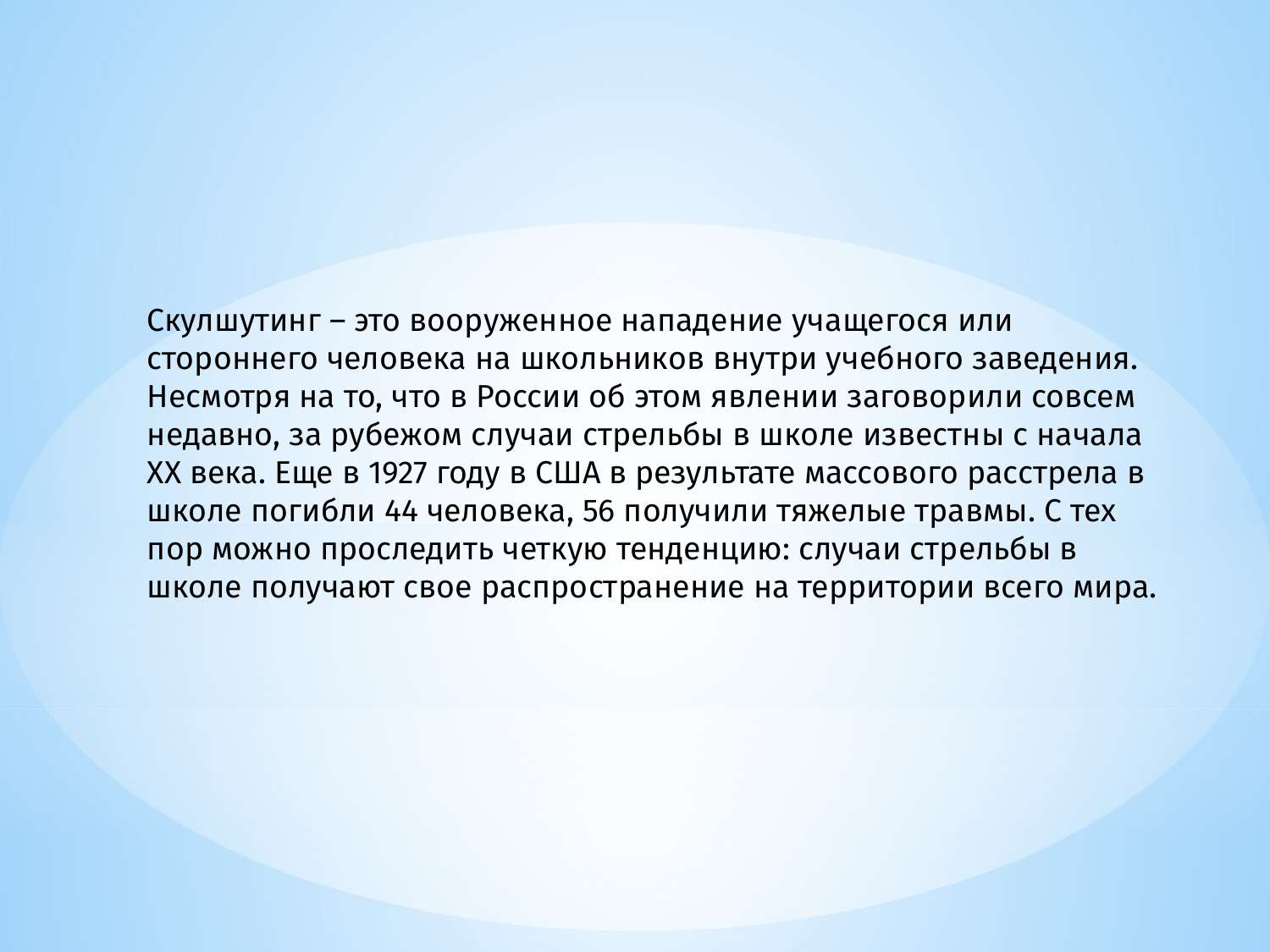

Скулшутинг – это вооруженное нападение учащегося или стороннего человека на школьников внутри учебного заведения. Несмотря на то, что в России об этом явлении заговорили совсем недавно, за рубежом случаи стрельбы в школе известны с начала XX века. Еще в 1927 году в США в результате массового расстрела в школе погибли 44 человека, 56 получили тяжелые травмы. С тех пор можно проследить четкую тенденцию: случаи стрельбы в школе получают свое распространение на территории всего мира.